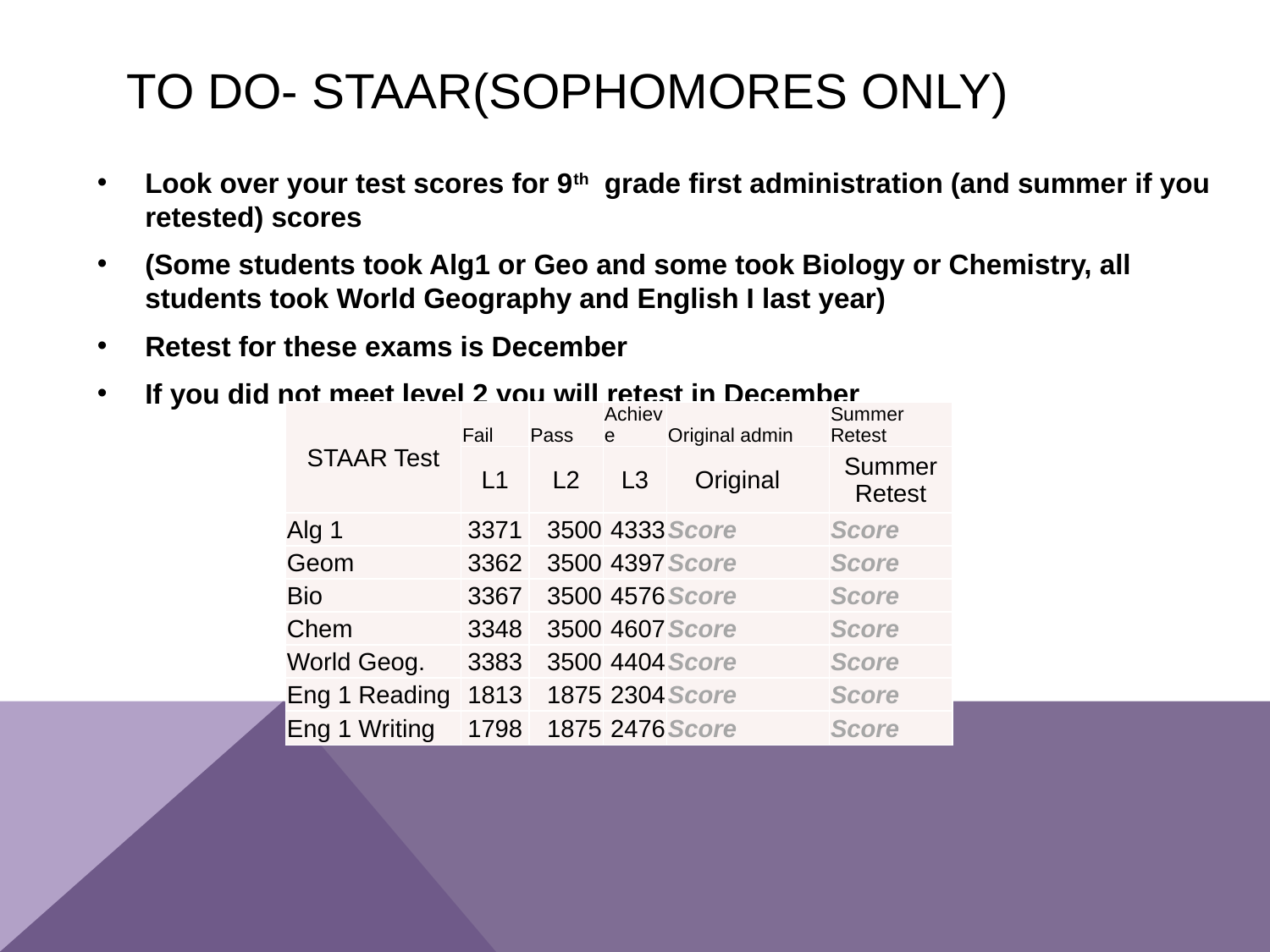

# To do- staar(sophomores ONLY)
Look over your test scores for 9th  grade first administration (and summer if you retested) scores
(Some students took Alg1 or Geo and some took Biology or Chemistry, all students took World Geography and English I last year)
Retest for these exams is December
If you did not meet level 2 you will retest in December
| STAAR Test | Fail | Pass | Achieve | Original admin | Summer Retest |
| --- | --- | --- | --- | --- | --- |
|  | L1 | L2 | L3 | Original | Summer Retest |
| Alg 1 | 3371 | 3500 | 4333 | Score | Score |
| Geom | 3362 | 3500 | 4397 | Score | Score |
| Bio | 3367 | 3500 | 4576 | Score | Score |
| Chem | 3348 | 3500 | 4607 | Score | Score |
| World Geog. | 3383 | 3500 | 4404 | Score | Score |
| Eng 1 Reading | 1813 | 1875 | 2304 | Score | Score |
| Eng 1 Writing | 1798 | 1875 | 2476 | Score | Score |